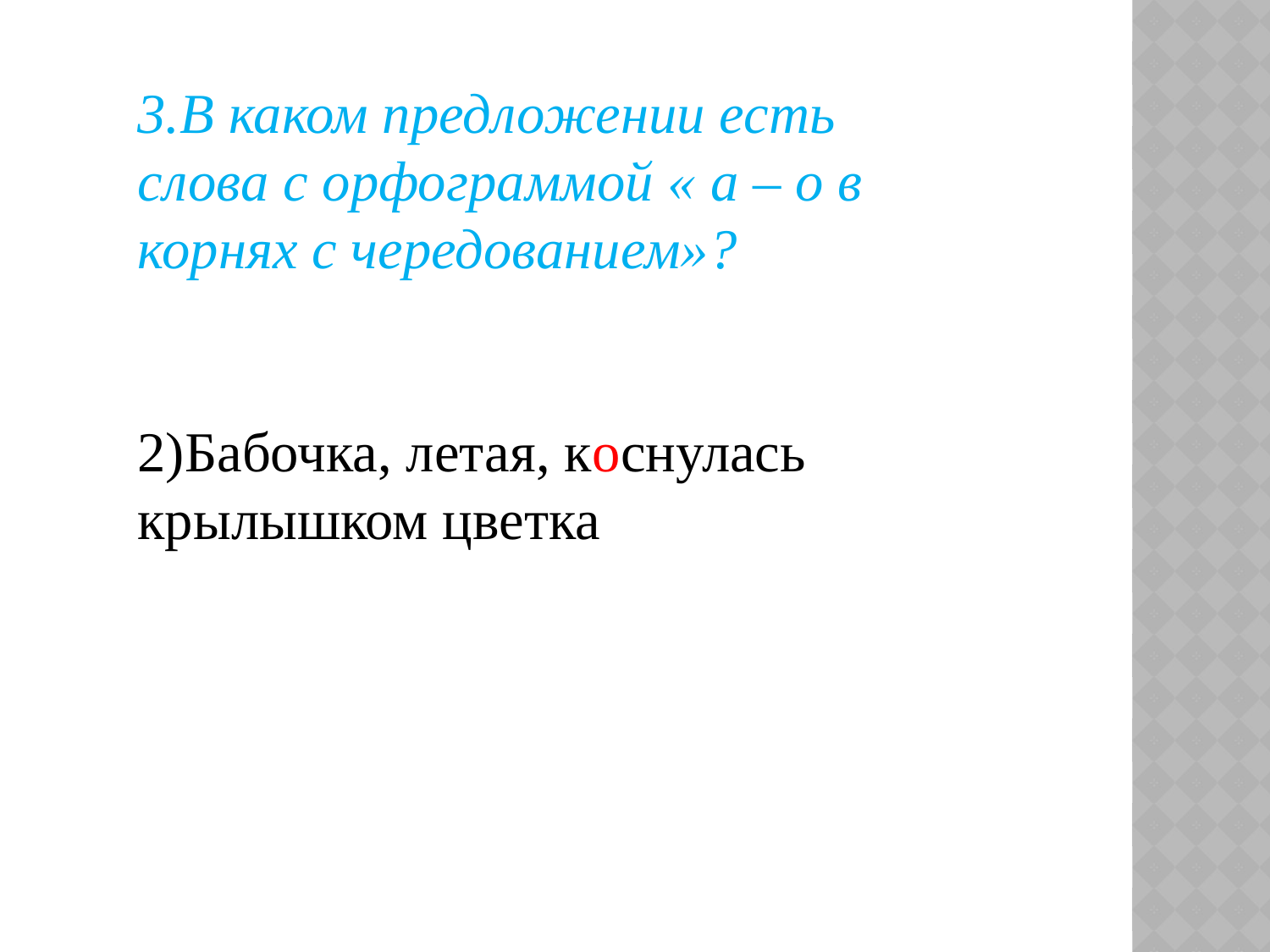

3.В каком предложении есть слова с орфограммой « а – о в корнях с чередованием»?

2)Бабочка, летая, коснулась крылышком цветка